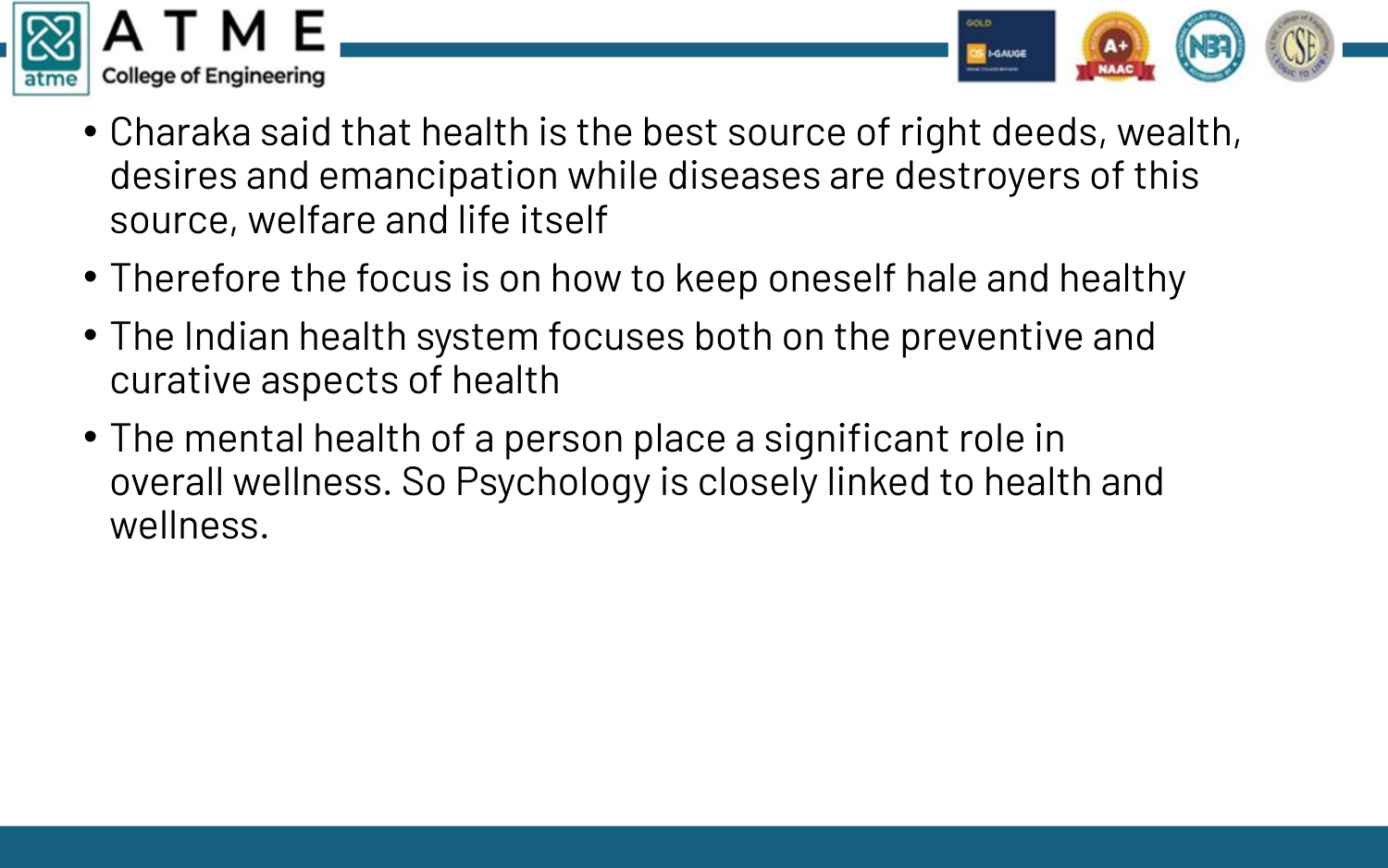

Charaka said that health is the best source of right deeds, wealth, desires and emancipation while diseases are destroyers of this source, welfare and life itself
Therefore the focus is on how to keep oneself hale and healthy
The Indian health system focuses both on the preventive and curative aspects of health
The mental health of a person place a significant role in overall wellness. So Psychology is closely linked to health and wellness.